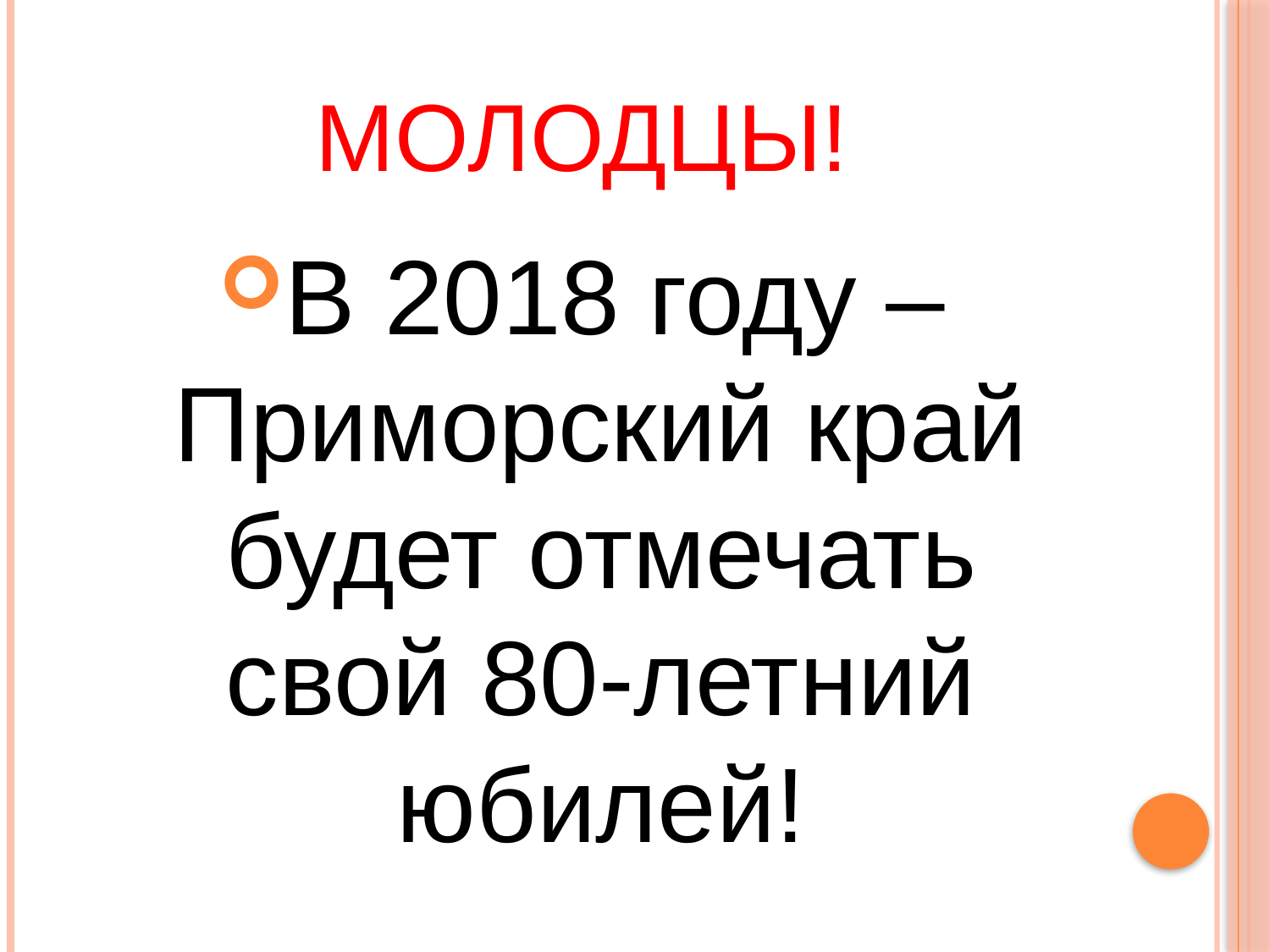

# МОЛОДЦЫ!
В 2018 году – Приморский край будет отмечать свой 80-летний юбилей!